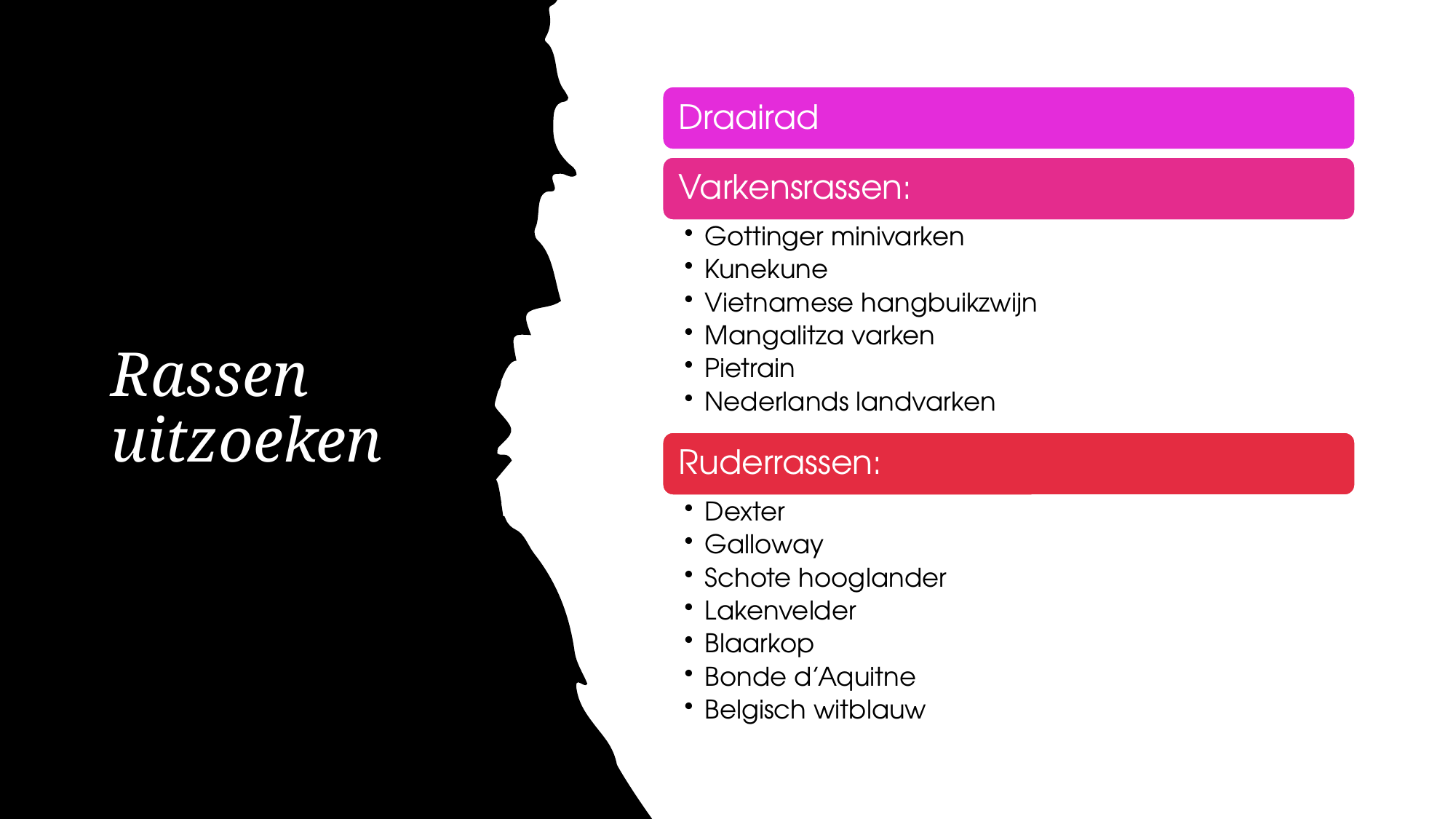

# Rassen uitzoeken
Draairad
Varkensrassen:
Gottinger minivarken
Kunekune
Vietnamese hangbuikzwijn
Mangalitza varken
Pietrain
Nederlands landvarken
Ruderrassen:
Dexter
Galloway
Schote hooglander
Lakenvelder
Blaarkop
Bonde d’Aquitne
Belgisch witblauw